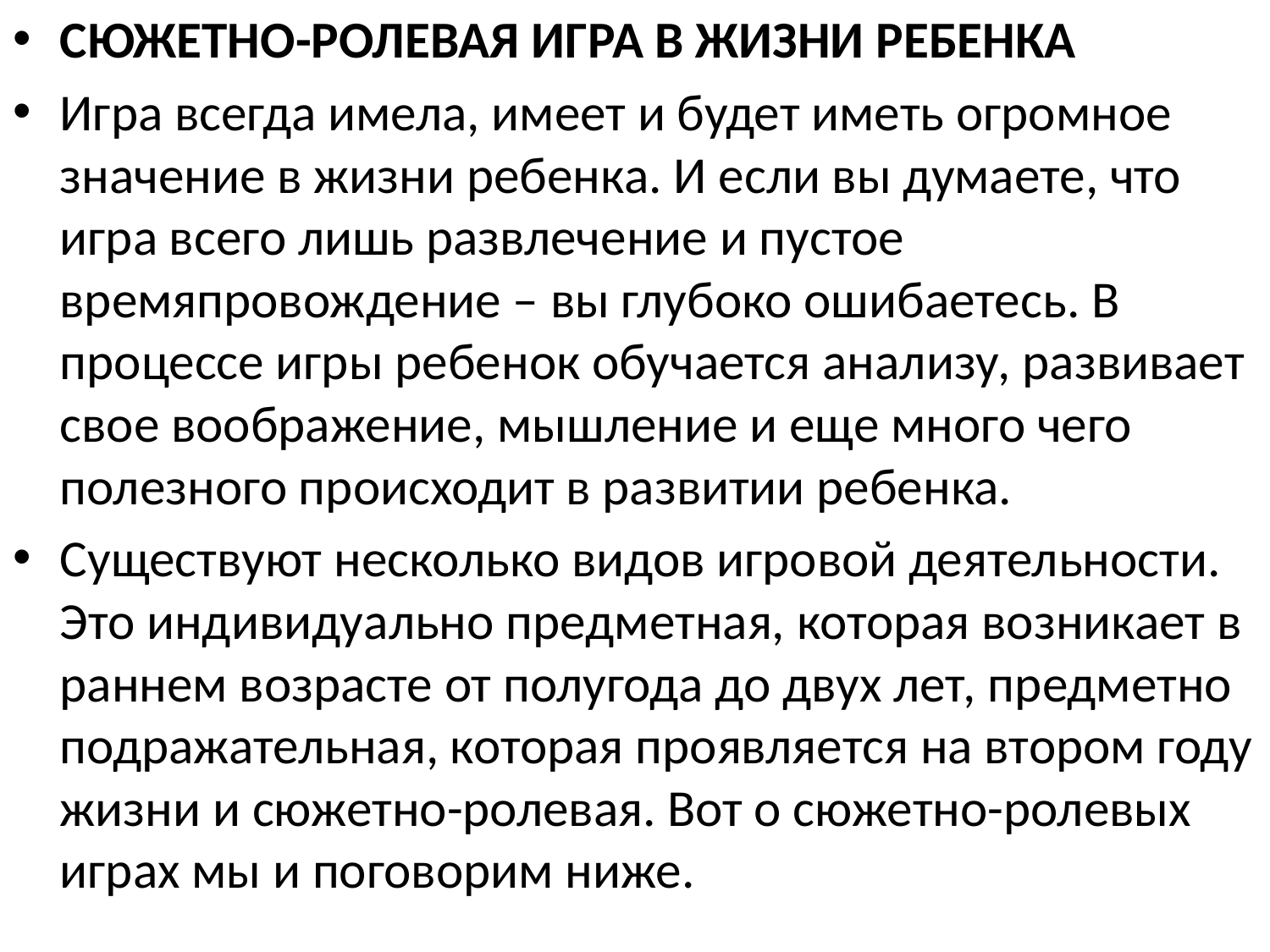

СЮЖЕТНО-РОЛЕВАЯ ИГРА В ЖИЗНИ РЕБЕНКА
Игра всегда имела, имеет и будет иметь огромное значение в жизни ребенка. И если вы думаете, что игра всего лишь развлечение и пустое времяпровождение – вы глубоко ошибаетесь. В процессе игры ребенок обучается анализу, развивает свое воображение, мышление и еще много чего полезного происходит в развитии ребенка.
Существуют несколько видов игровой деятельности. Это индивидуально предметная, которая возникает в раннем возрасте от полугода до двух лет, предметно подражательная, которая проявляется на втором году жизни и сюжетно-ролевая. Вот о сюжетно-ролевых играх мы и поговорим ниже.